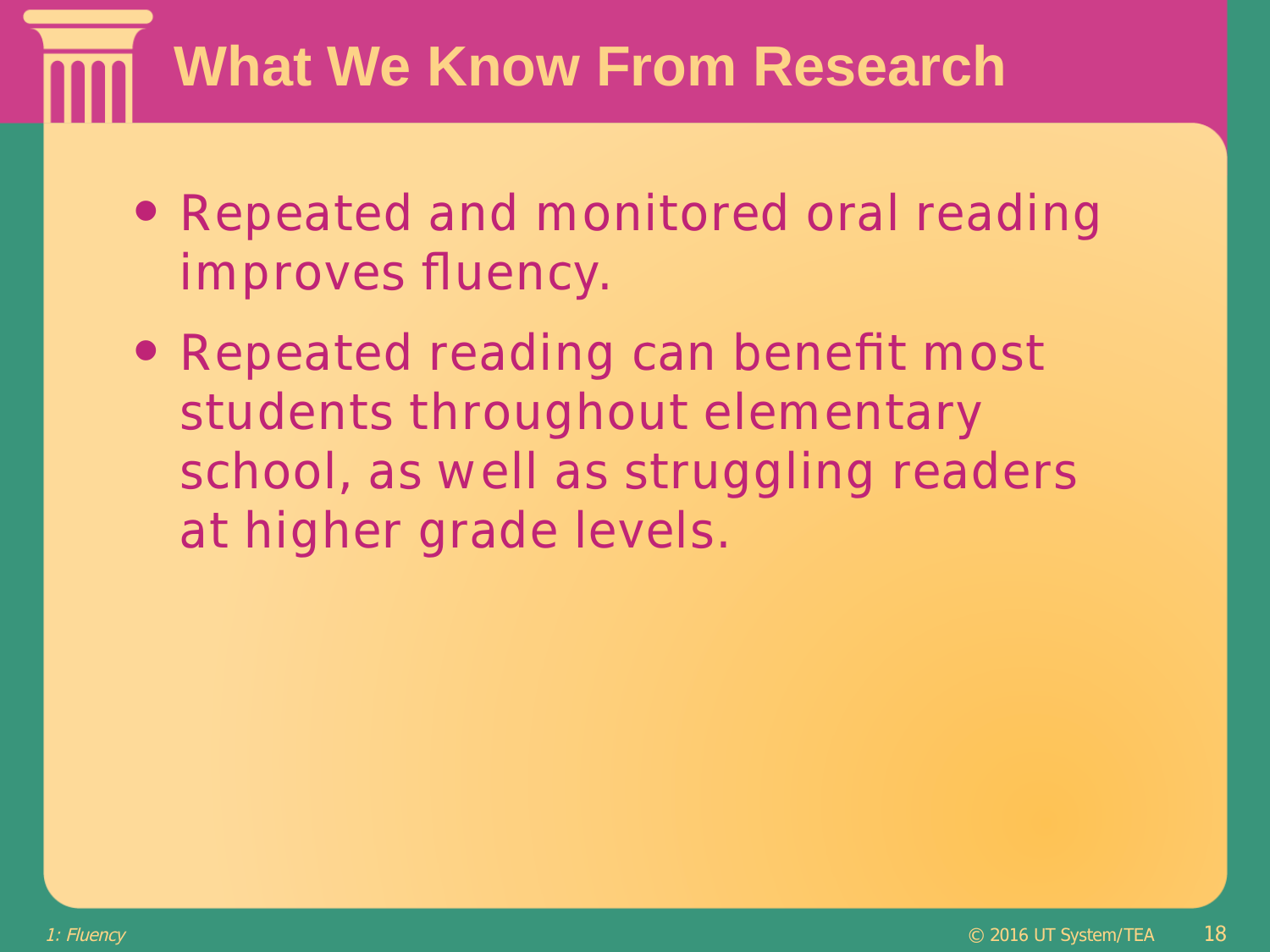

# What We Know From Research
Repeated and monitored oral reading improves fluency.
Repeated reading can benefit most students throughout elementary school, as well as struggling readers at higher grade levels.